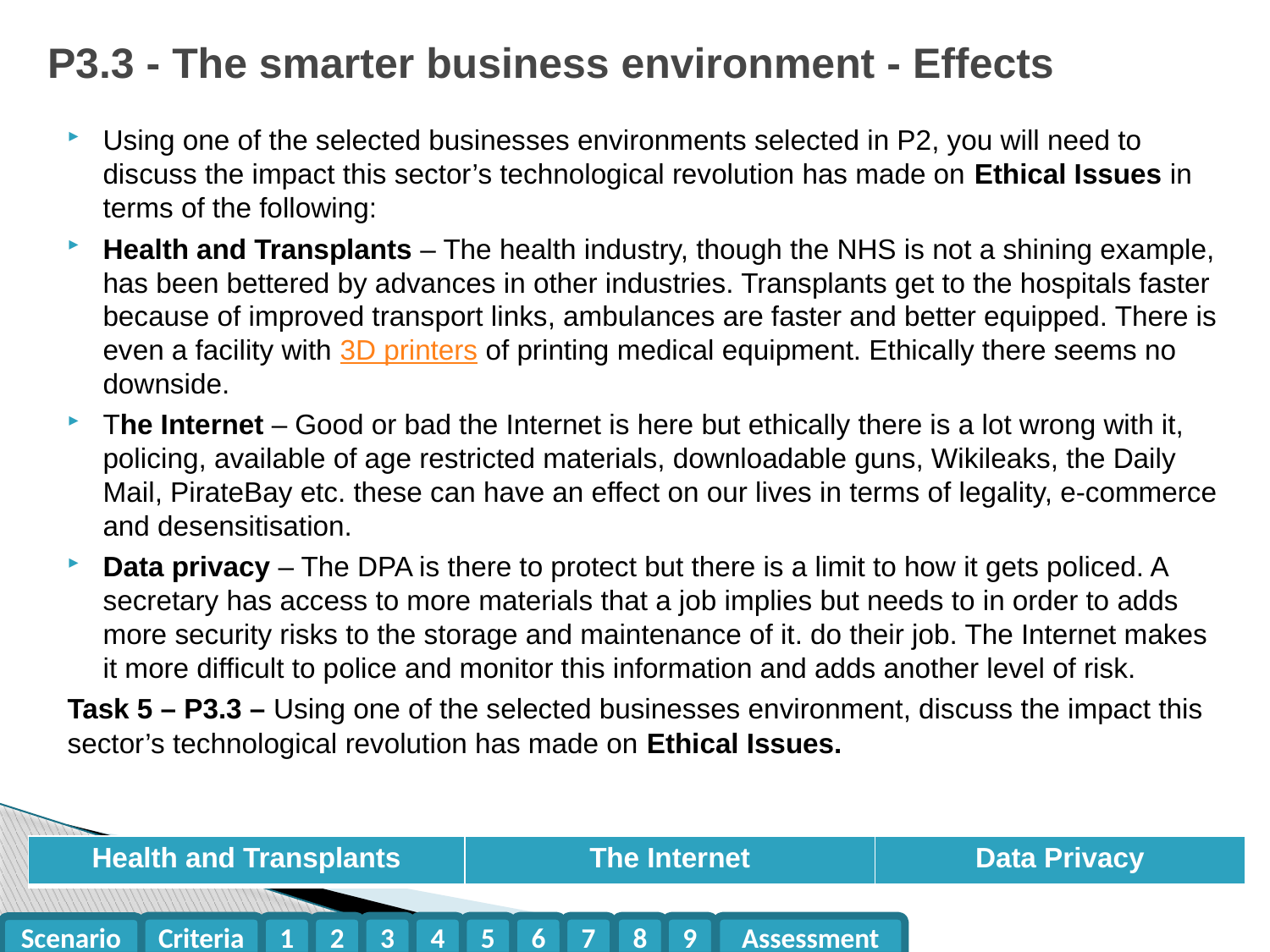

# P3.3 - The smarter business environment - Effects
Using one of the selected businesses environments selected in P2, you will need to discuss the impact this sector’s technological revolution has made on Ethical Issues in terms of the following:
Health and Transplants – The health industry, though the NHS is not a shining example, has been bettered by advances in other industries. Transplants get to the hospitals faster because of improved transport links, ambulances are faster and better equipped. There is even a facility with 3D printers of printing medical equipment. Ethically there seems no downside.
The Internet – Good or bad the Internet is here but ethically there is a lot wrong with it, policing, available of age restricted materials, downloadable guns, Wikileaks, the Daily Mail, PirateBay etc. these can have an effect on our lives in terms of legality, e-commerce and desensitisation.
Data privacy – The DPA is there to protect but there is a limit to how it gets policed. A secretary has access to more materials that a job implies but needs to in order to adds more security risks to the storage and maintenance of it. do their job. The Internet makes it more difficult to police and monitor this information and adds another level of risk.
Task 5 – P3.3 – Using one of the selected businesses environment, discuss the impact this sector’s technological revolution has made on Ethical Issues.
| Health and Transplants | The Internet | Data Privacy |
| --- | --- | --- |